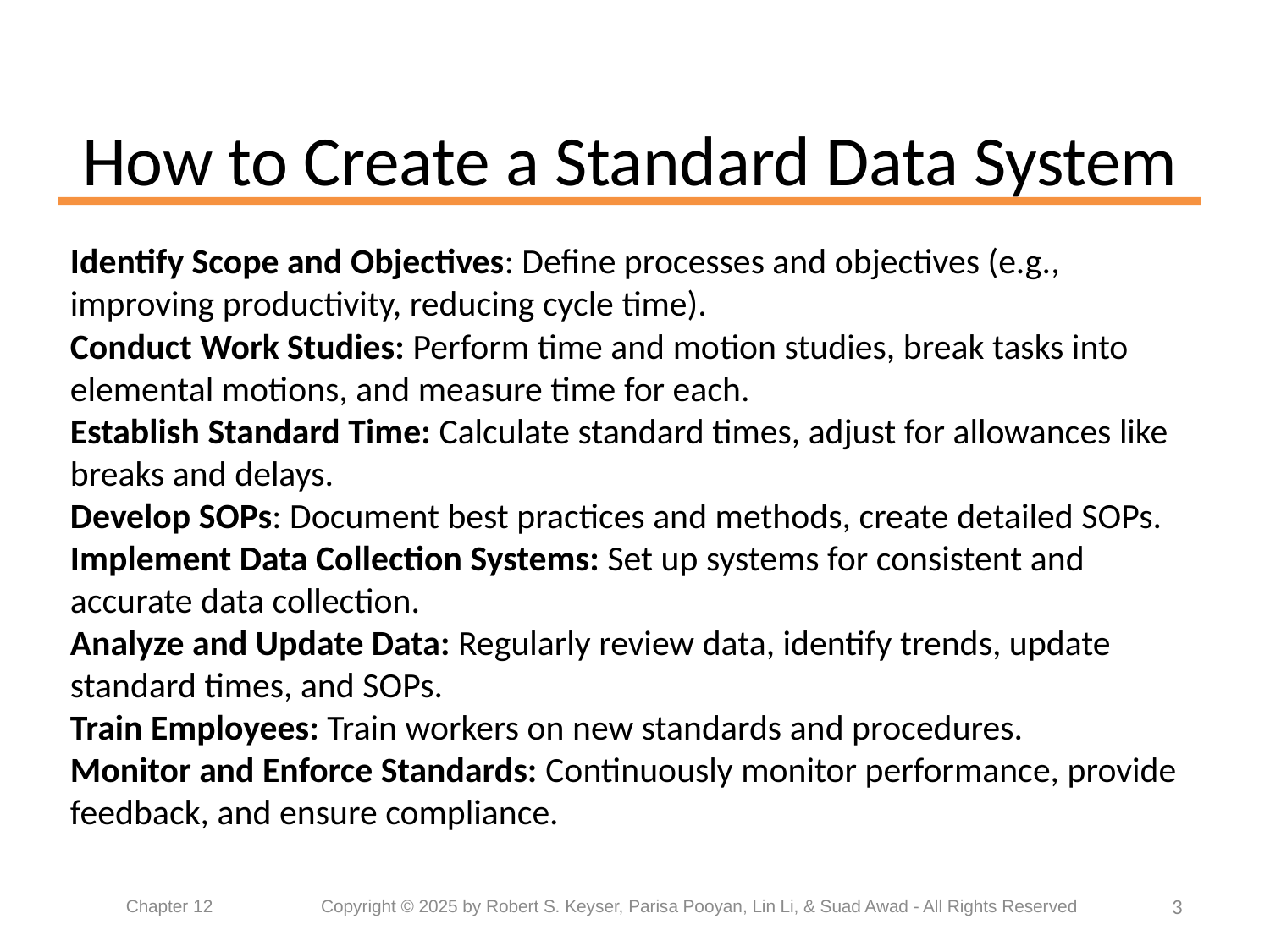

# How to Create a Standard Data System

Identify Scope and Objectives: Define processes and objectives (e.g., improving productivity, reducing cycle time).
Conduct Work Studies: Perform time and motion studies, break tasks into elemental motions, and measure time for each.
Establish Standard Time: Calculate standard times, adjust for allowances like breaks and delays.
Develop SOPs: Document best practices and methods, create detailed SOPs.
Implement Data Collection Systems: Set up systems for consistent and accurate data collection.
Analyze and Update Data: Regularly review data, identify trends, update standard times, and SOPs.
Train Employees: Train workers on new standards and procedures.
Monitor and Enforce Standards: Continuously monitor performance, provide feedback, and ensure compliance.
3
Chapter 12	              Copyright © 2025 by Robert S. Keyser, Parisa Pooyan, Lin Li, & Suad Awad - All Rights Reserved